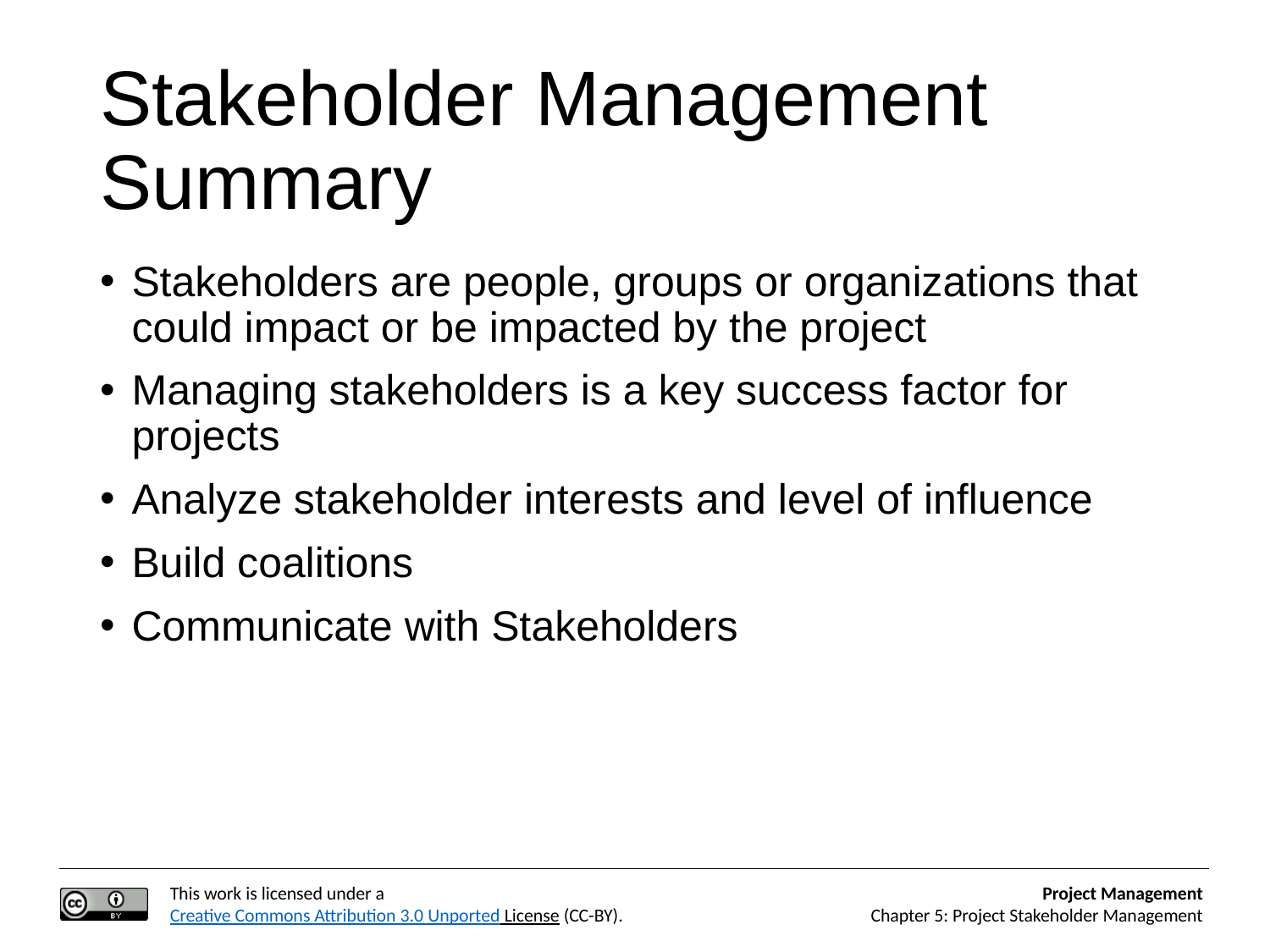

# Stakeholder Management Summary
Stakeholders are people, groups or organizations that could impact or be impacted by the project
Managing stakeholders is a key success factor for projects
Analyze stakeholder interests and level of influence
Build coalitions
Communicate with Stakeholders